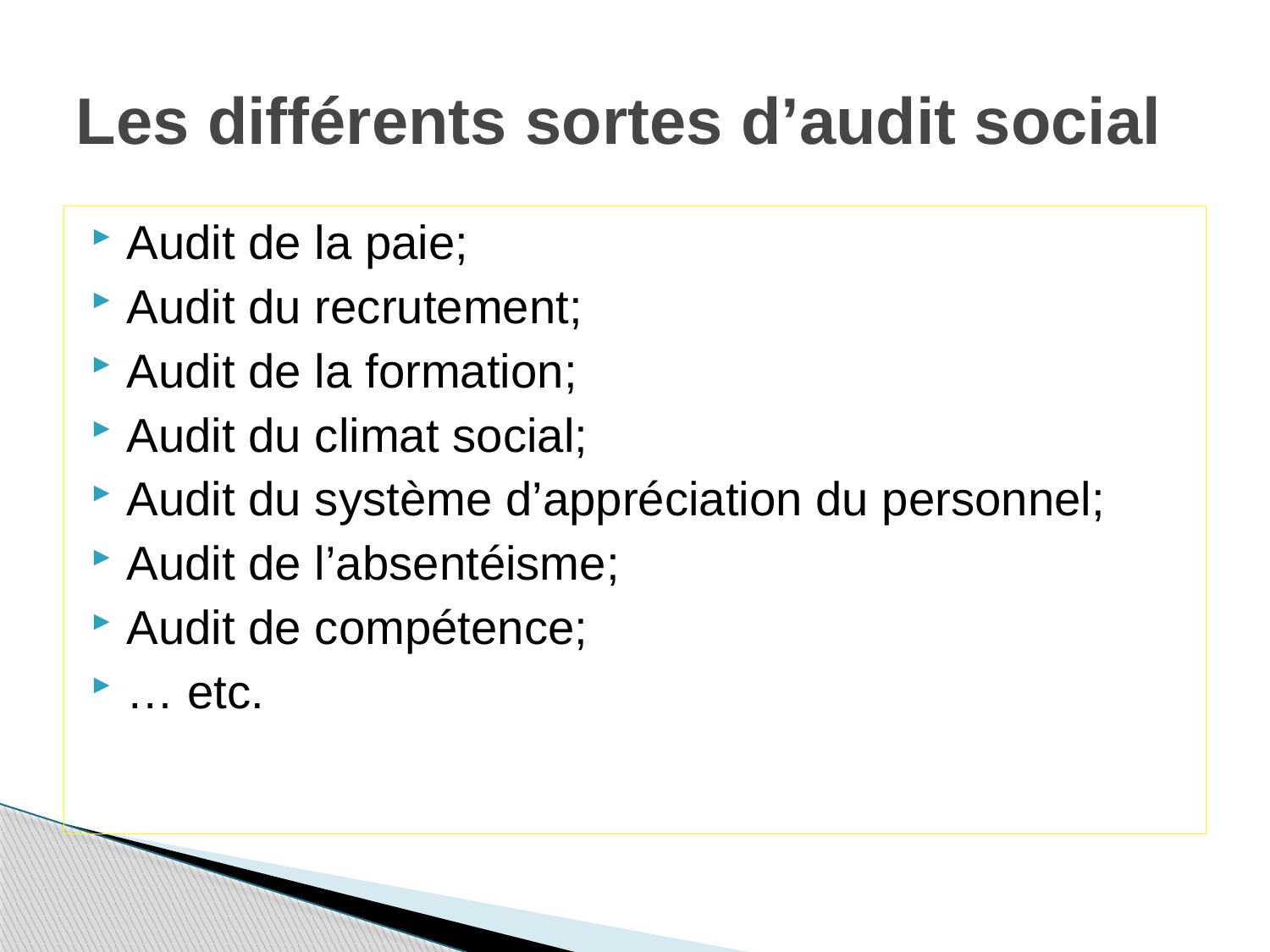

# Les différents sortes d’audit social
Audit de la paie;
Audit du recrutement;
Audit de la formation;
Audit du climat social;
Audit du système d’appréciation du personnel;
Audit de l’absentéisme;
Audit de compétence;
… etc.